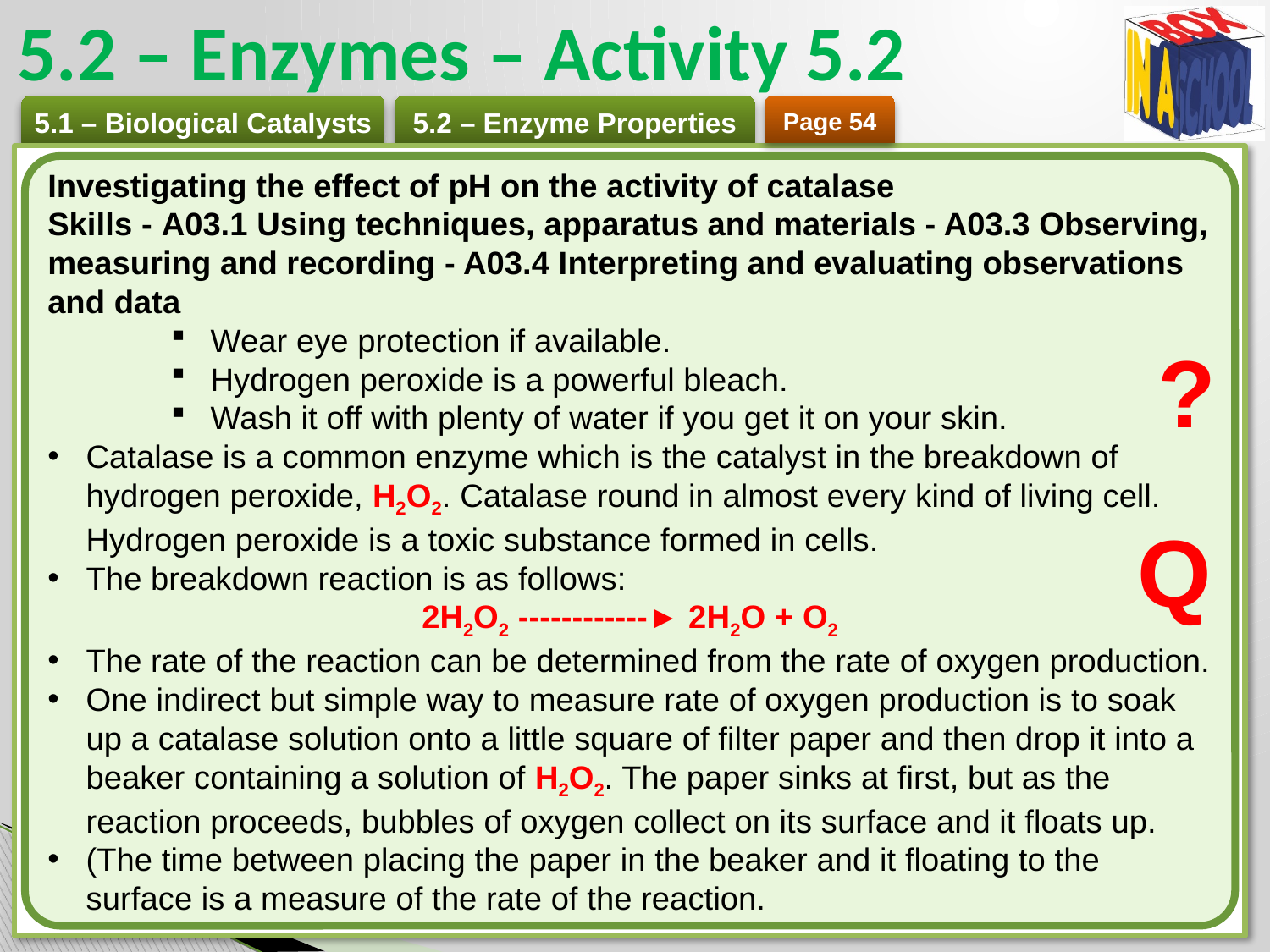

# 5.2 – Enzymes – Activity 5.2
Page 54
Investigating the effect of pH on the activity of catalase
Skills - A03.1 Using techniques, apparatus and materials - A03.3 Observing, measuring and recording - A03.4 Interpreting and evaluating observations and data
Wear eye protection if available.
Hydrogen peroxide is a powerful bleach.
Wash it off with plenty of water if you get it on your skin.
Catalase is a common enzyme which is the catalyst in the breakdown of hydrogen peroxide, H2O2. Catalase round in almost every kind of living cell. Hydrogen peroxide is a toxic substance formed in cells.
The breakdown reaction is as follows:
2H2O2 ------------► 2H2O + O2
The rate of the reaction can be determined from the rate of oxygen production.
One indirect but simple way to measure rate of oxygen production is to soak up a catalase solution onto a little square of filter paper and then drop it into a beaker containing a solution of H2O2. The paper sinks at first, but as the reaction proceeds, bubbles of oxygen collect on its surface and it floats up.
(The time between placing the paper in the beaker and it floating to the surface is a measure of the rate of the reaction.
?
Q